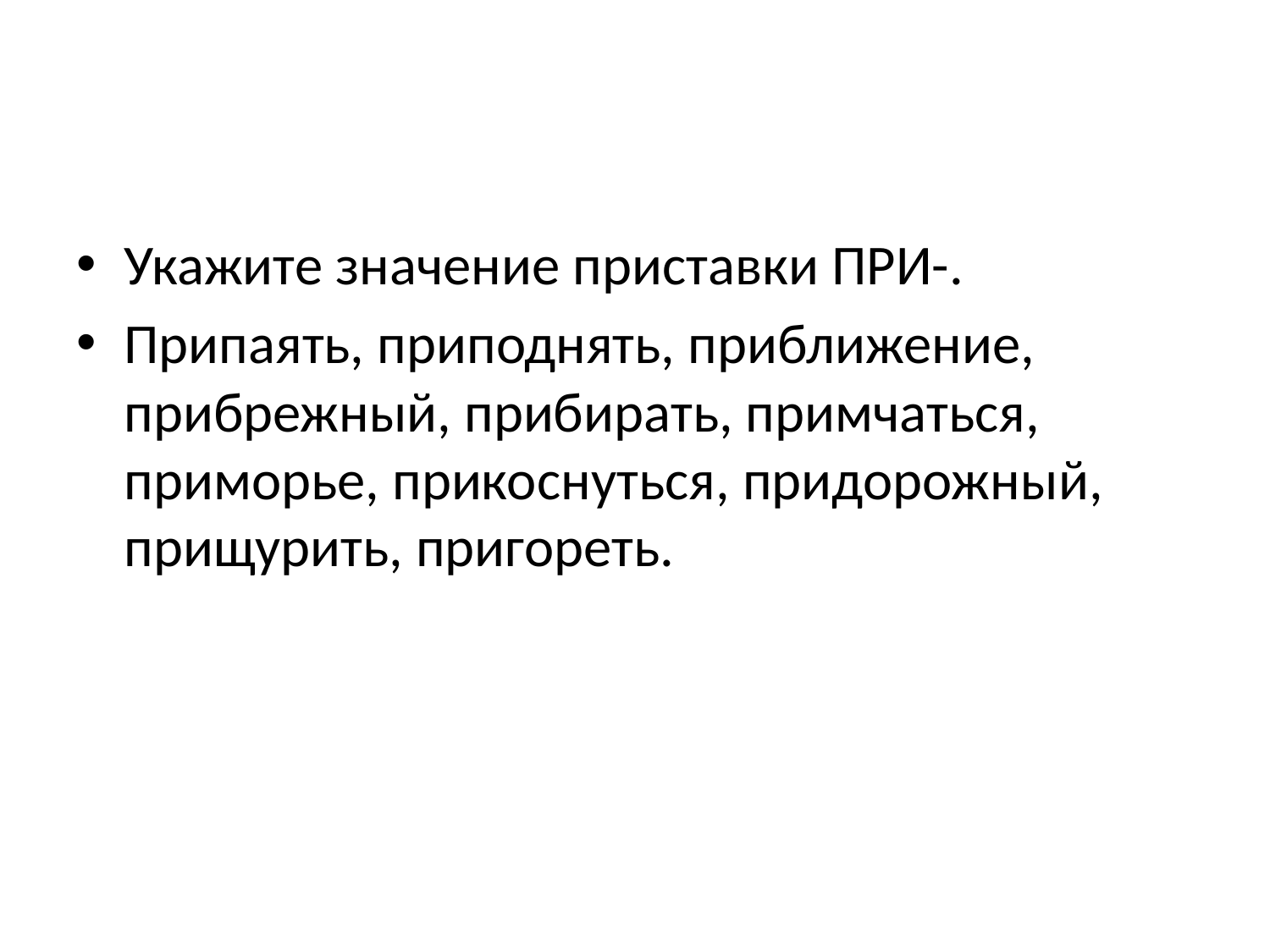

#
Укажите значение приставки ПРИ-.
Припаять, приподнять, приближение, прибрежный, прибирать, примчаться, приморье, прикоснуться, придорожный, прищурить, пригореть.